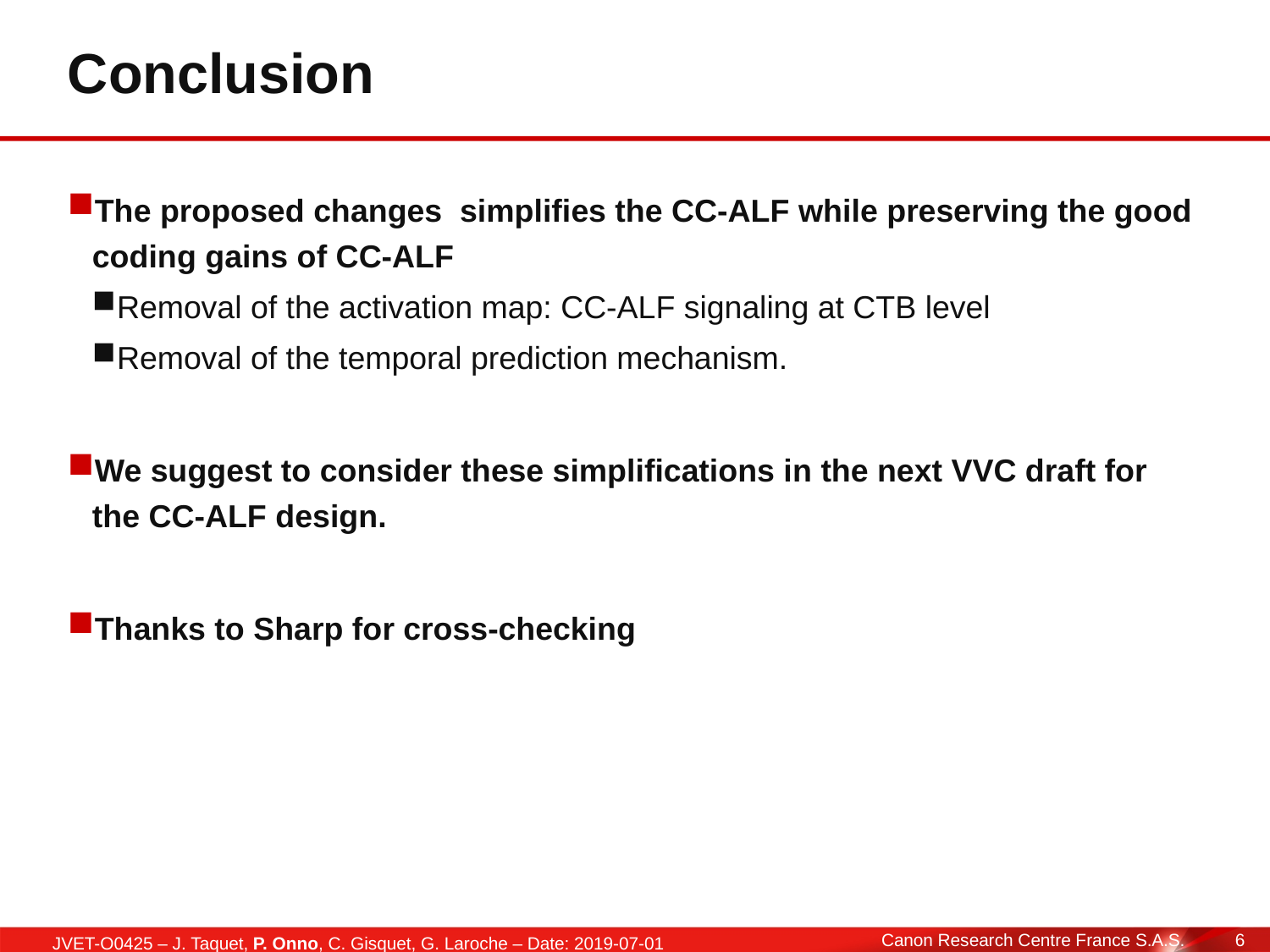

# Conclusion
The proposed changes  simplifies the CC-ALF while preserving the good coding gains of CC-ALF
Removal of the activation map: CC-ALF signaling at CTB level
Removal of the temporal prediction mechanism.

We suggest to consider these simplifications in the next VVC draft for the CC-ALF design.

Thanks to Sharp for cross-checking
Canon Research Centre France S.A.S.
6